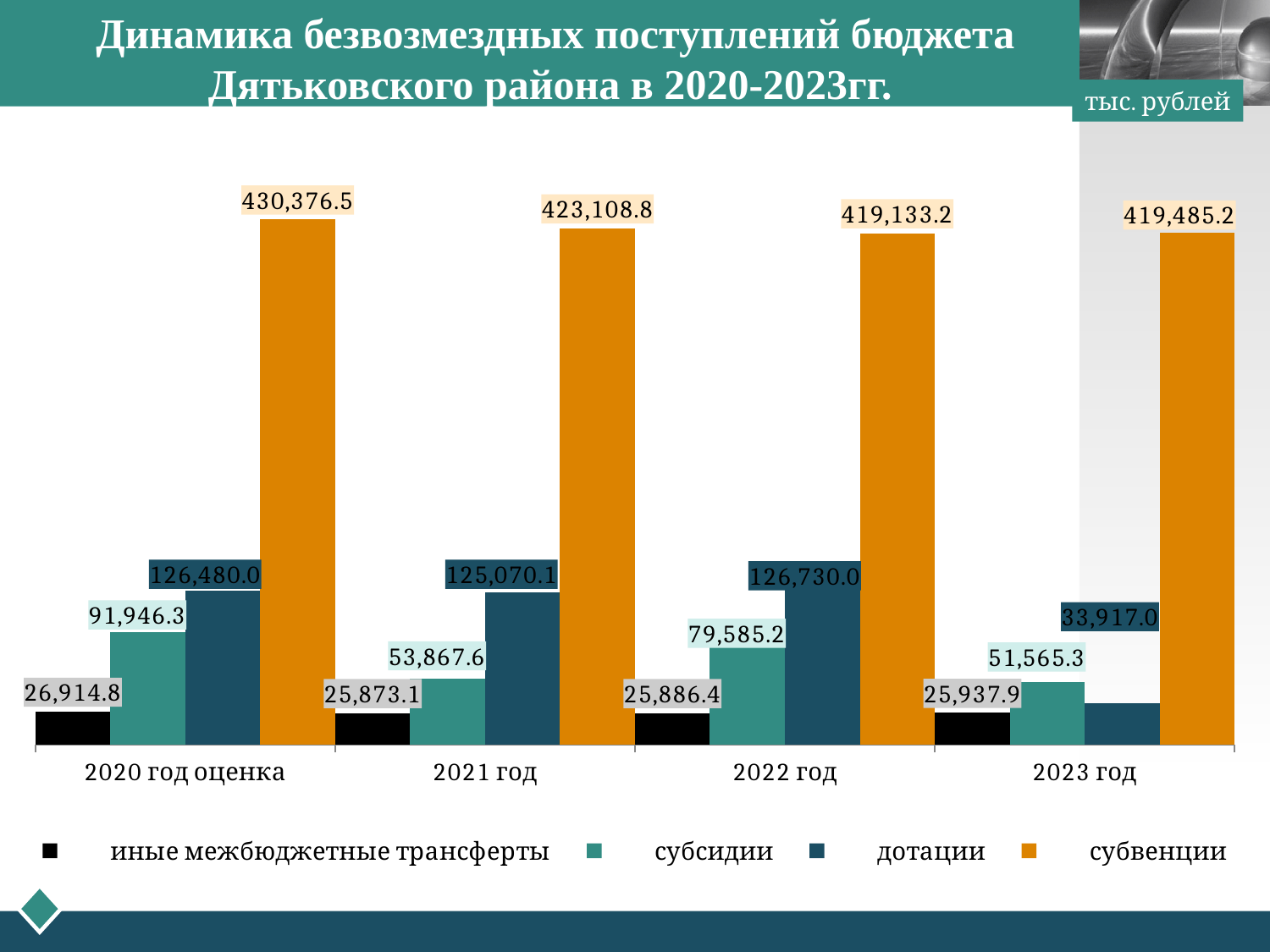

Динамика безвозмездных поступлений бюджета Дятьковского района в 2020-2023гг.
тыс. рублей

### Chart

| Category |          иные межбюджетные трансферты |          субсидии |          дотации |          субвенции |
|---|---|---|---|---|
| 2020 год оценка | 26914.82 | 91946.33 | 126480.04 | 430376.5 |
| 2021 год | 25873.1 | 53867.61 | 125070.1 | 423108.76 |
| 2022 год | 25886.43 | 79585.21 | 126730.0 | 419133.2 |
| 2023 год | 25937.87 | 51565.26 | 33917.0 | 419485.16 |